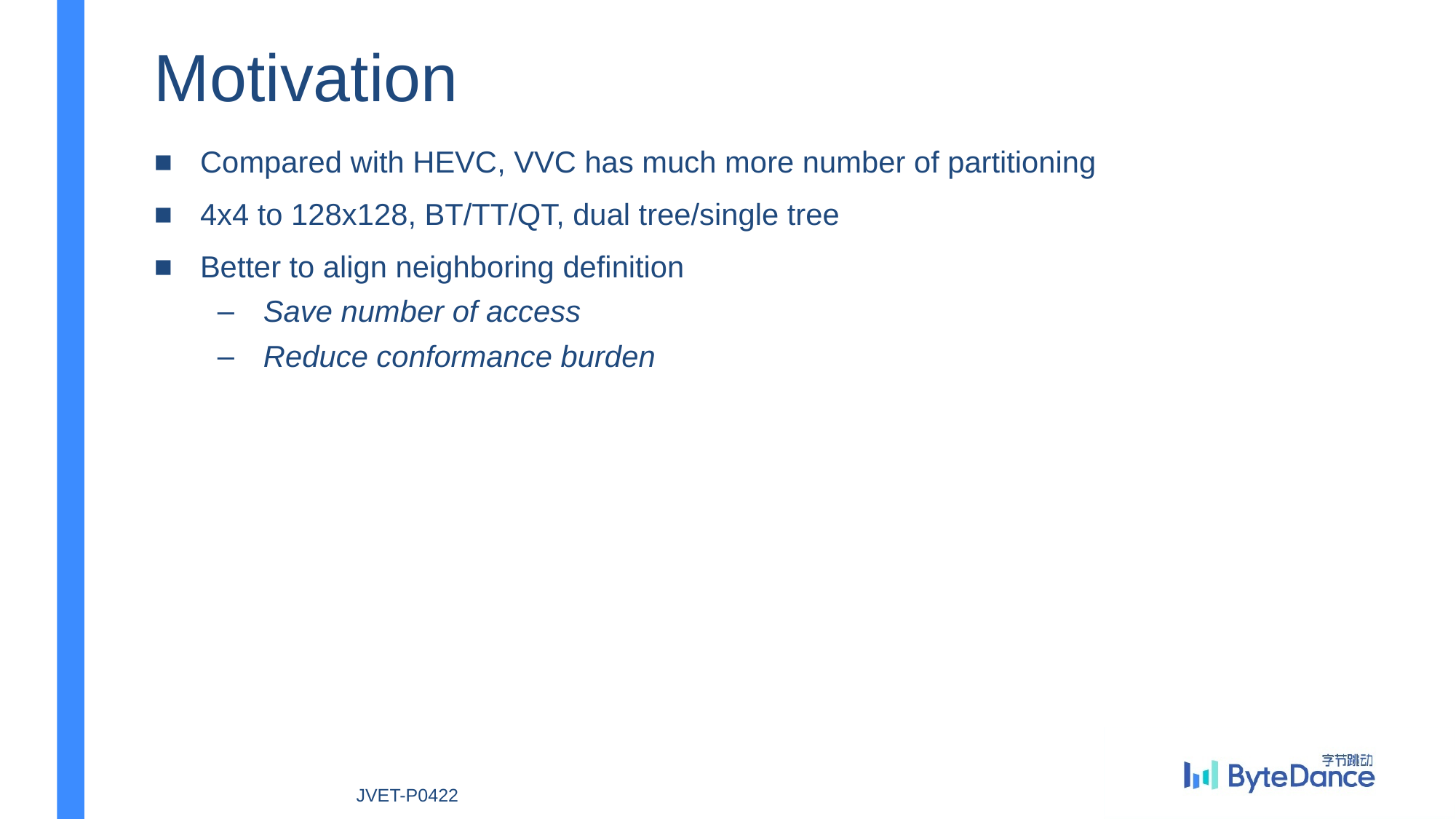

# Motivation
Compared with HEVC, VVC has much more number of partitioning
4x4 to 128x128, BT/TT/QT, dual tree/single tree
Better to align neighboring definition
Save number of access
Reduce conformance burden
JVET-P0422